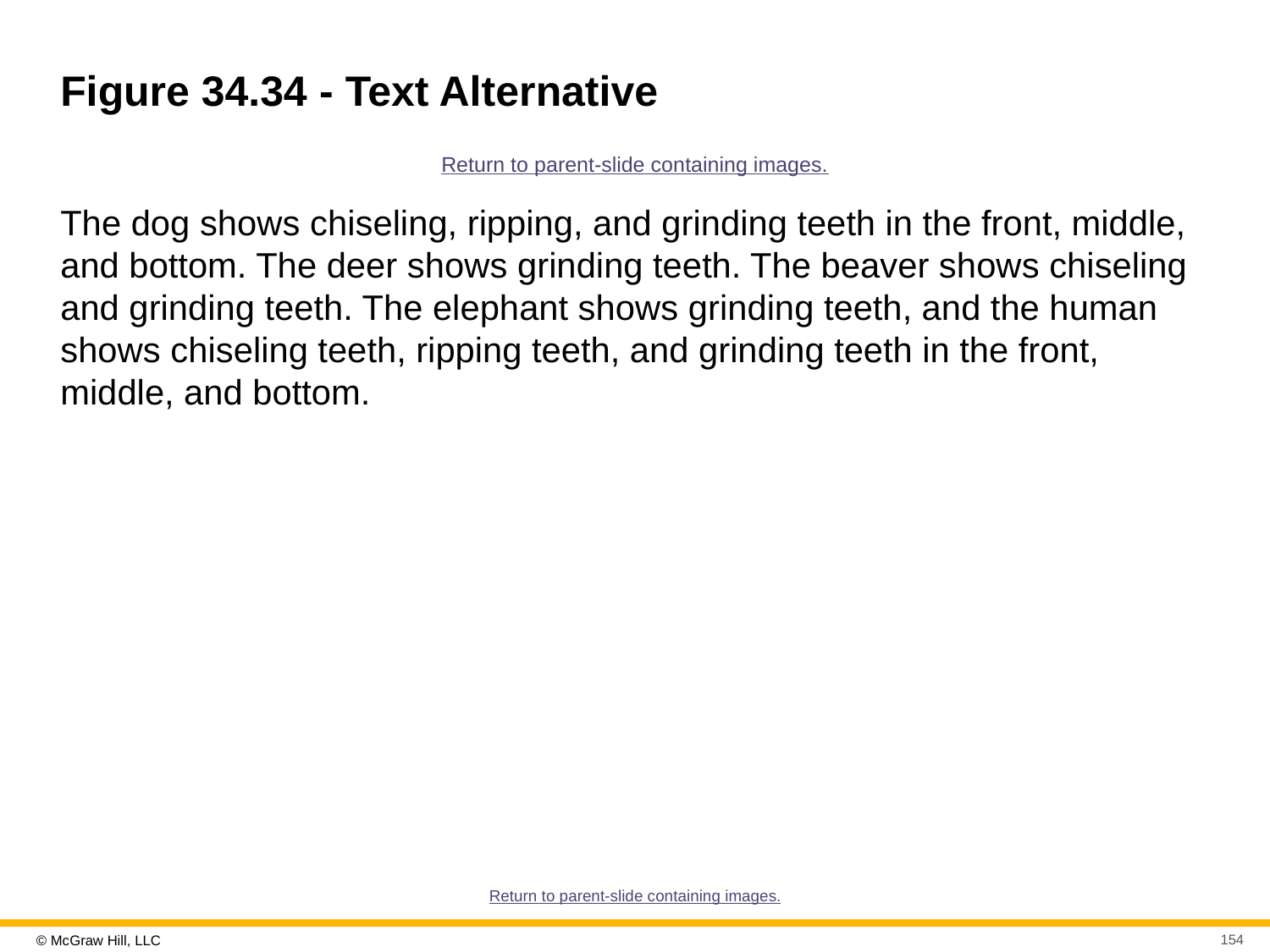

# Figure 34.34 - Text Alternative
Return to parent-slide containing images.
The dog shows chiseling, ripping, and grinding teeth in the front, middle, and bottom. The deer shows grinding teeth. The beaver shows chiseling and grinding teeth. The elephant shows grinding teeth, and the human shows chiseling teeth, ripping teeth, and grinding teeth in the front, middle, and bottom.
Return to parent-slide containing images.
154